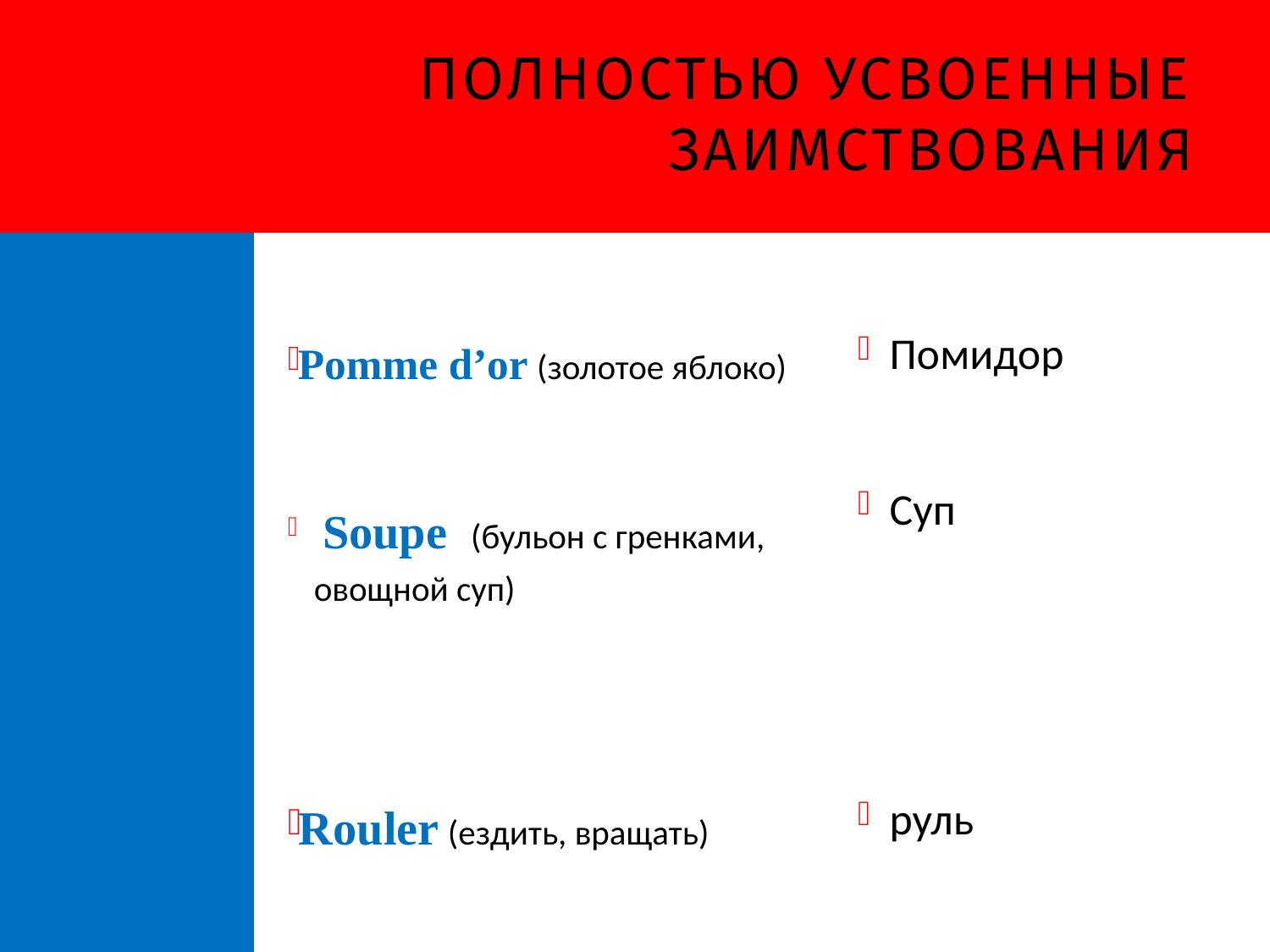

# Полностью усвоенные заимствования
Pomme d’or (золотое яблоко)

 Soupe  (бульон с гренками,   овощной суп)

Rouler (ездить, вращать)

Помидор

Суп

руль